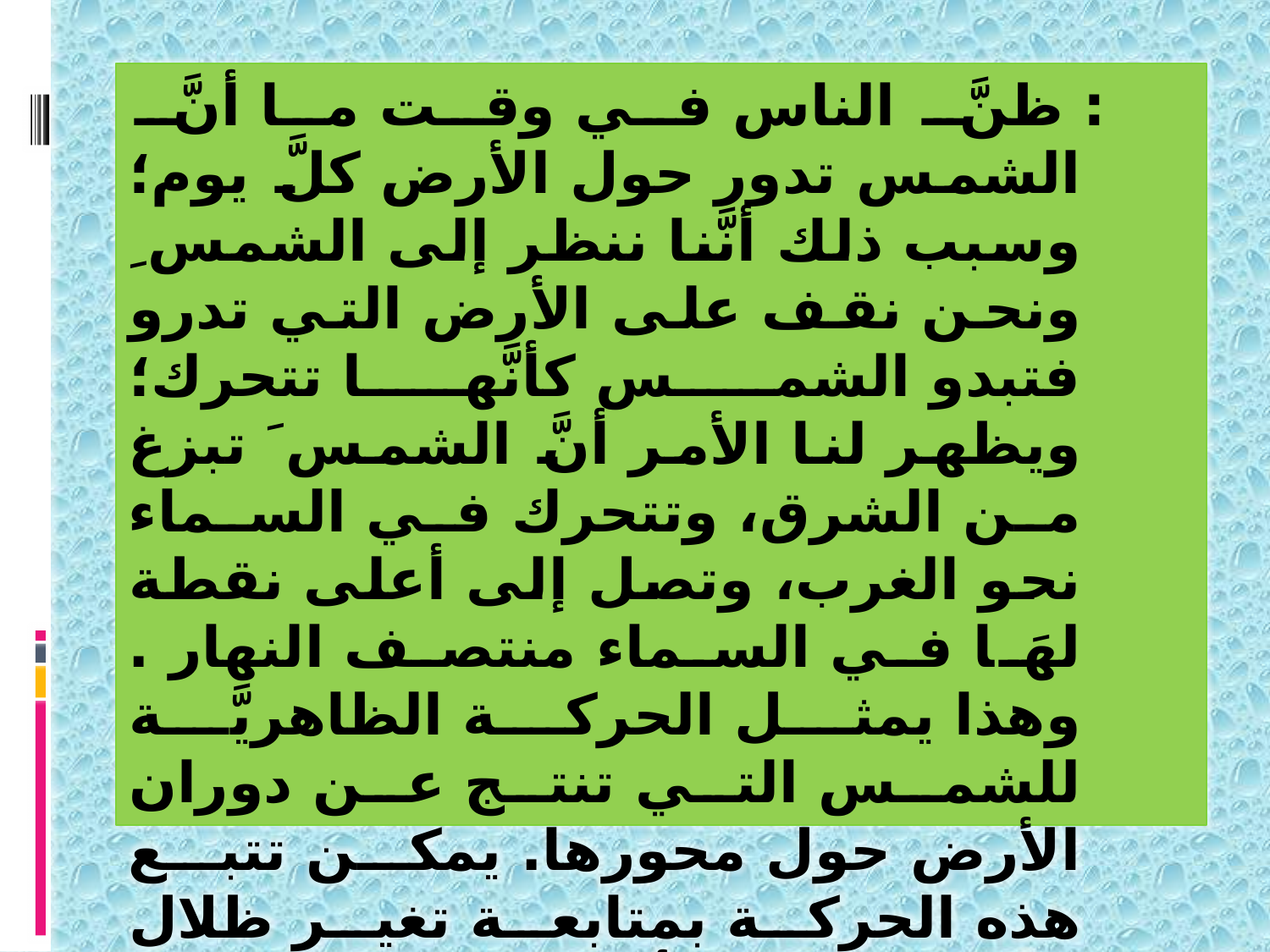

: ظنَّ الناس في وقت ما أنَّ الشمس تدور حول الأرض كلَّ يوم؛ وسبب ذلك أنَّنا ننظر إلى الشمس ِ ونحن نقف على الأرض التي تدرو فتبدو الشمس كأنَّها تتحرك؛ ويظهر لنا الأمر أنَّ الشمس َ تبزغ من الشرق، وتتحرك في السماء نحو الغرب، وتصل إلى أعلى نقطة لهَا في السماء منتصف النهار . وهذا يمثل الحركة الظاهريَّة للشمس التي تنتج عن دوران الأرض حول محورها. يمكن تتبع هذه الحركة بمتابعة تغير ظلال الأجسام في أوقات مختلفة من النهار. ويستخدم العلماء حاليا الأقمار الاصطناعية لملاحظة دوران الأرض من الفضاء.